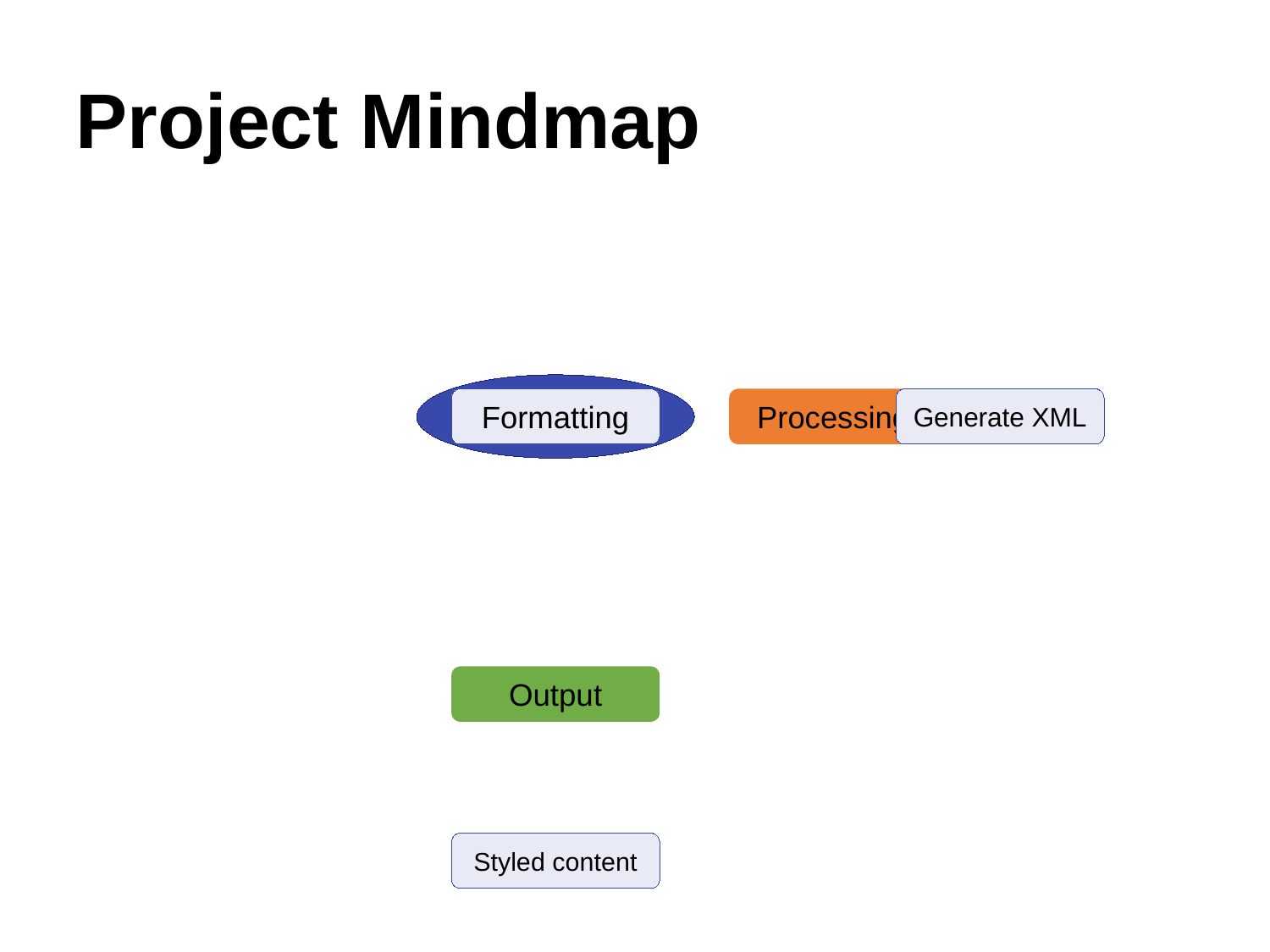

Project Mindmap
root((MD2PPT
Input
Features
Markdown files
GFM tables
Mermaid diagrams
Tables
Code blocks
Diagrams
Formatting
Processing
Parse markdown
Convert elements
Generate XML
Output
PPTX files
Speaker notes
Styled content